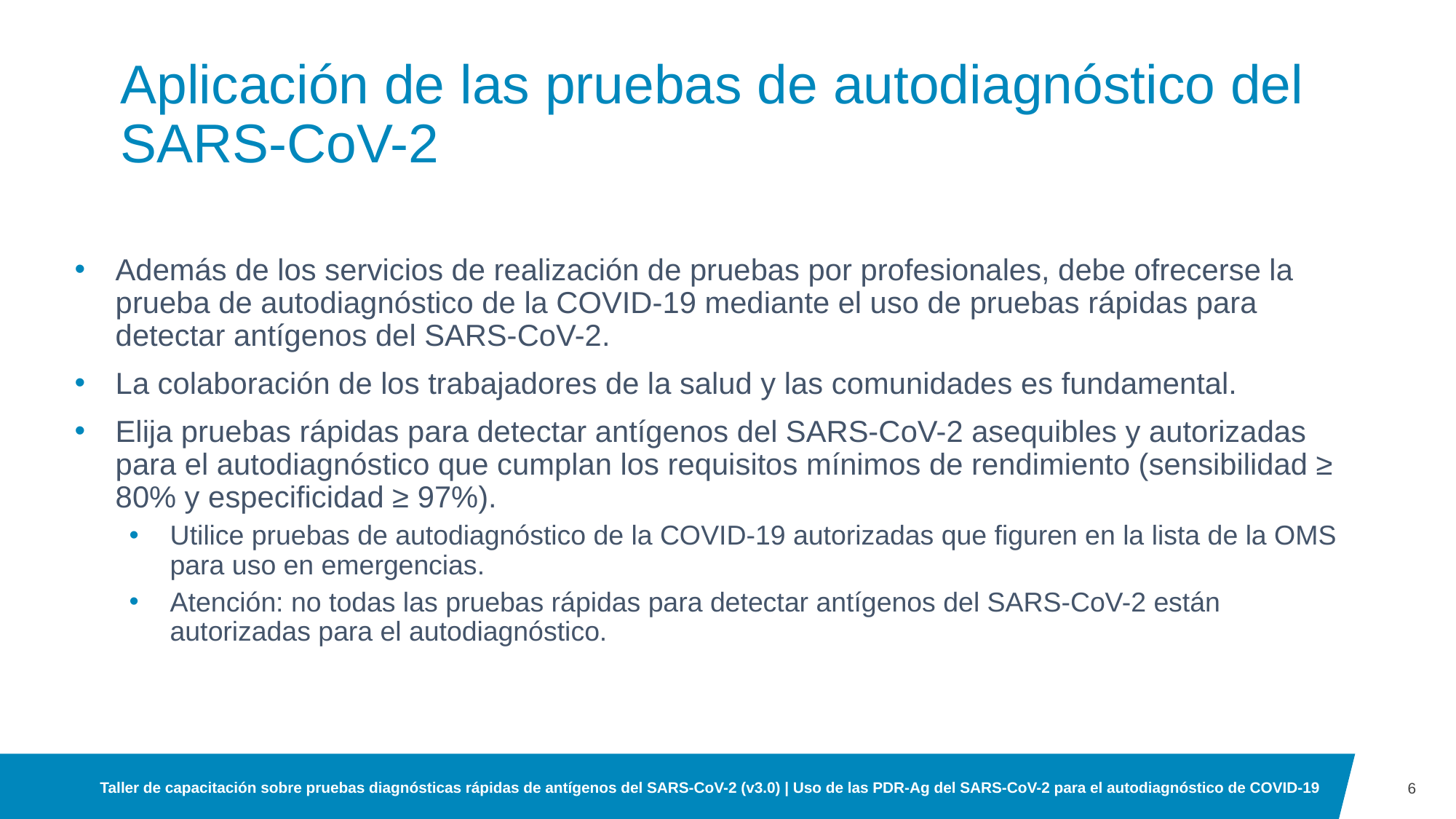

# Aplicación de las pruebas de autodiagnóstico del SARS-CoV-2
Además de los servicios de realización de pruebas por profesionales, debe ofrecerse la prueba de autodiagnóstico de la COVID-19 mediante el uso de pruebas rápidas para detectar antígenos del SARS-CoV-2.
La colaboración de los trabajadores de la salud y las comunidades es fundamental.
Elija pruebas rápidas para detectar antígenos del SARS-CoV-2 asequibles y autorizadas para el autodiagnóstico que cumplan los requisitos mínimos de rendimiento (sensibilidad ≥ 80% y especificidad ≥ 97%).
Utilice pruebas de autodiagnóstico de la COVID-19 autorizadas que figuren en la lista de la OMS para uso en emergencias.
Atención: no todas las pruebas rápidas para detectar antígenos del SARS-CoV-2 están autorizadas para el autodiagnóstico.

6
Taller de capacitación sobre pruebas diagnósticas rápidas de antígenos del SARS-CoV-2 (v3.0) | Uso de las PDR-Ag del SARS-CoV-2 para el autodiagnóstico de COVID-19